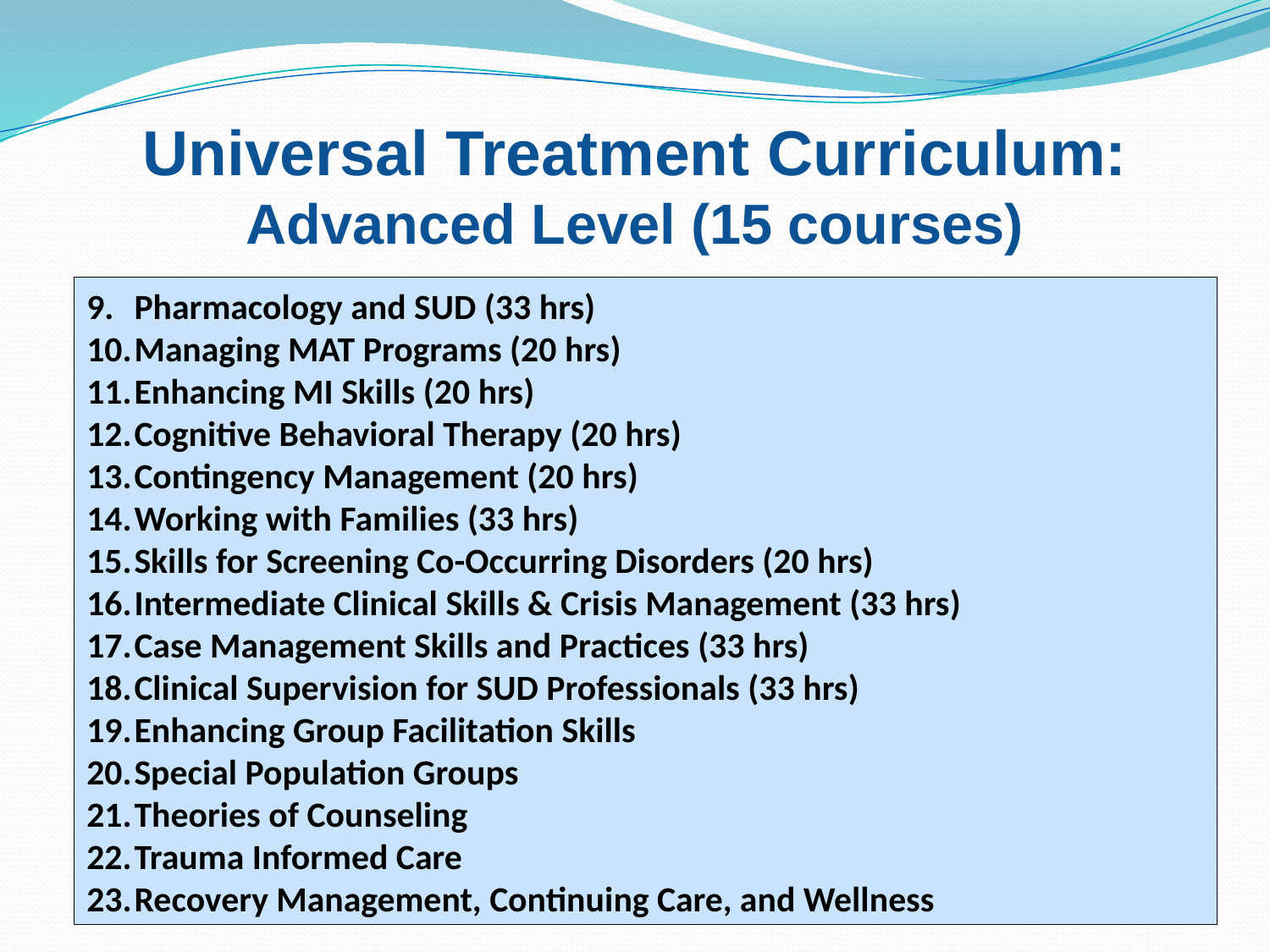

Universal Treatment Curriculum:
Advanced Level (15 courses)
Pharmacology and SUD (33 hrs)
Managing MAT Programs (20 hrs)
Enhancing MI Skills (20 hrs)
Cognitive Behavioral Therapy (20 hrs)
Contingency Management (20 hrs)
Working with Families (33 hrs)
Skills for Screening Co-Occurring Disorders (20 hrs)
Intermediate Clinical Skills & Crisis Management (33 hrs)
Case Management Skills and Practices (33 hrs)
Clinical Supervision for SUD Professionals (33 hrs)
Enhancing Group Facilitation Skills
Special Population Groups
Theories of Counseling
Trauma Informed Care
Recovery Management, Continuing Care, and Wellness